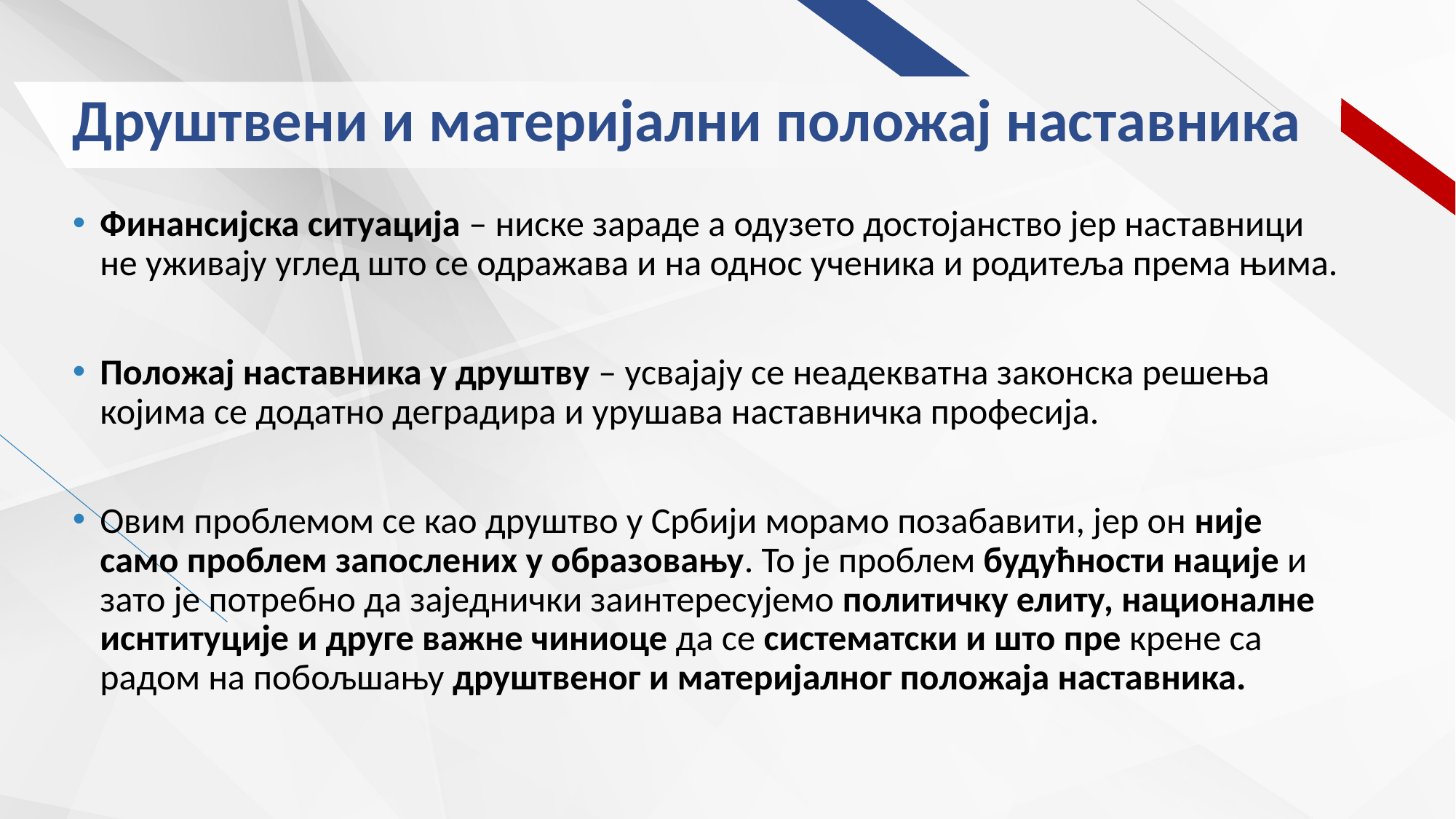

# Друштвени и материјални положај наставника
Финансијска ситуација – ниске зараде а одузето достојанство јер наставници не уживају углед што се одражава и на однос ученика и родитеља према њима.

Положај наставника у друштву – усвајају се неадекватна законска решења којима се додатно деградира и урушава наставничка професија.

Овим проблемом се као друштво у Србији морамо позабавити, јер он није само проблем запослених у образовању. То је проблем будућности нације и зато је потребно да заједнички заинтересујемо политичку елиту, националне иснтитуције и друге важне чиниоце да се систематски и што пре крене са радом на побољшању друштвеног и материјалног положаја наставника.